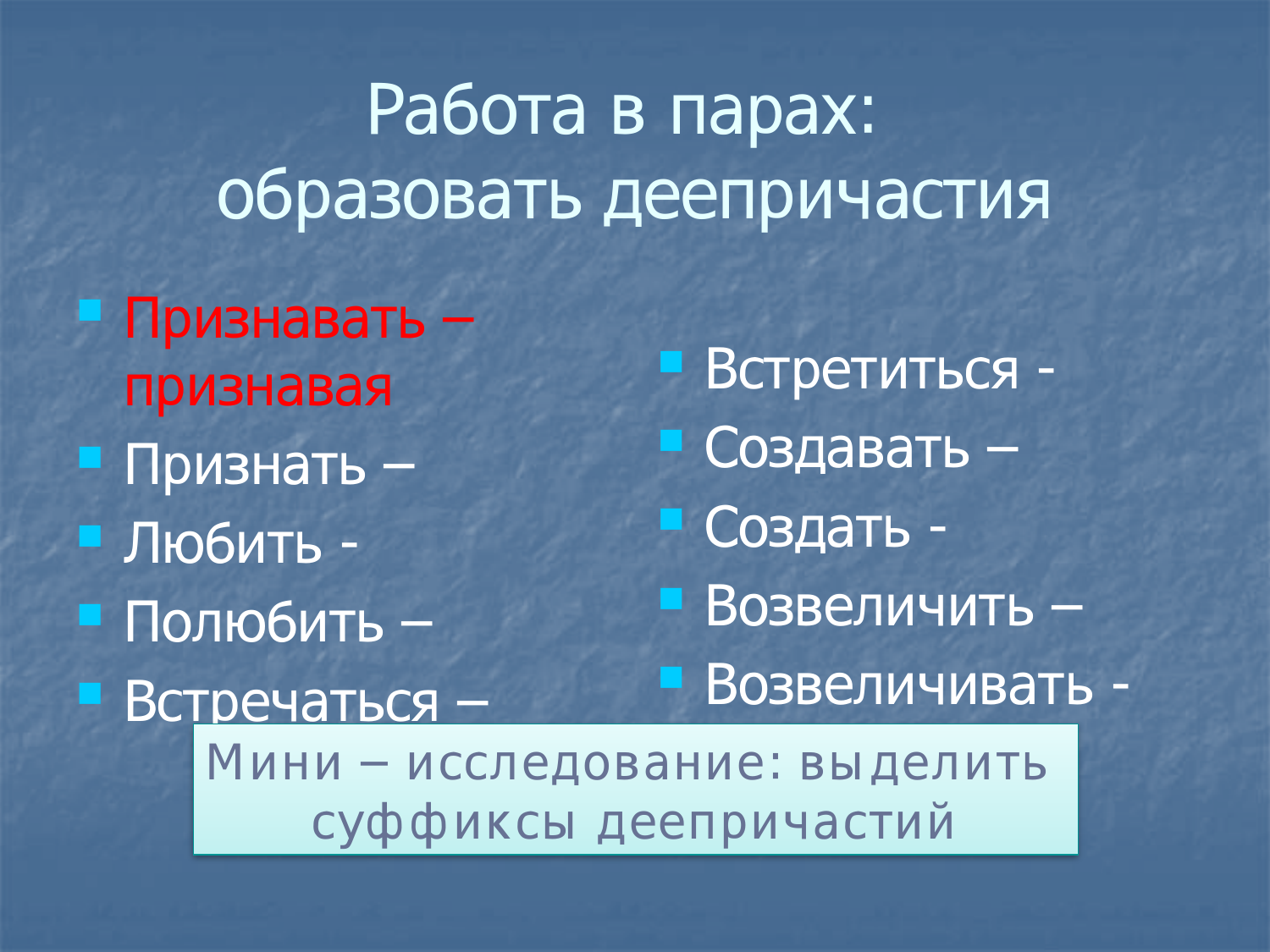

# Работа в парах: образовать деепричастия
Признавать – признавая
Признать –
Любить -
Полюбить –
Встречаться –

Встретиться -
Создавать –
Создать -
Возвеличить –
Возвеличивать -

Мини – исследование: выделить
суффиксы деепричастий